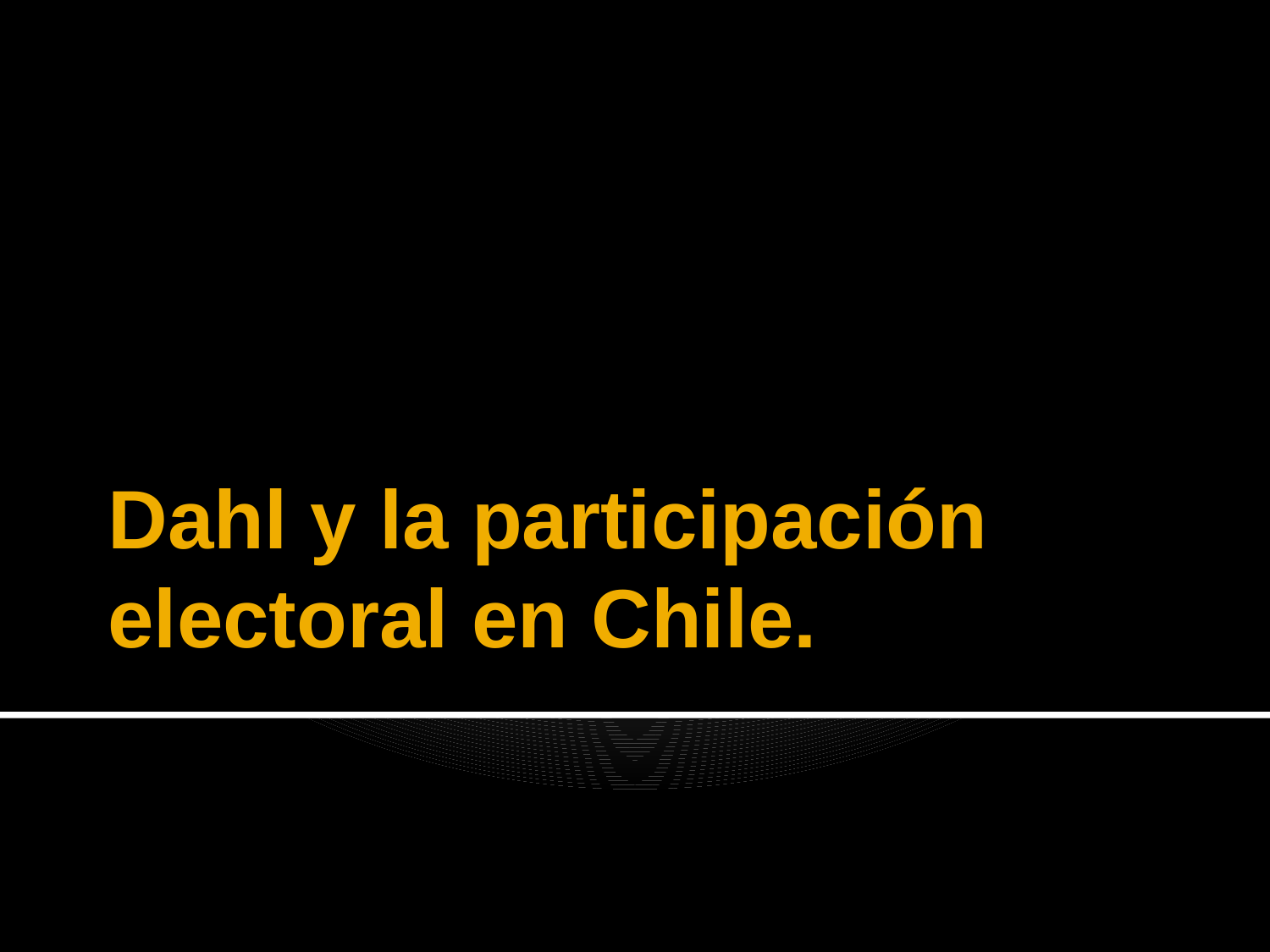

# Dahl y la participación electoral en Chile.